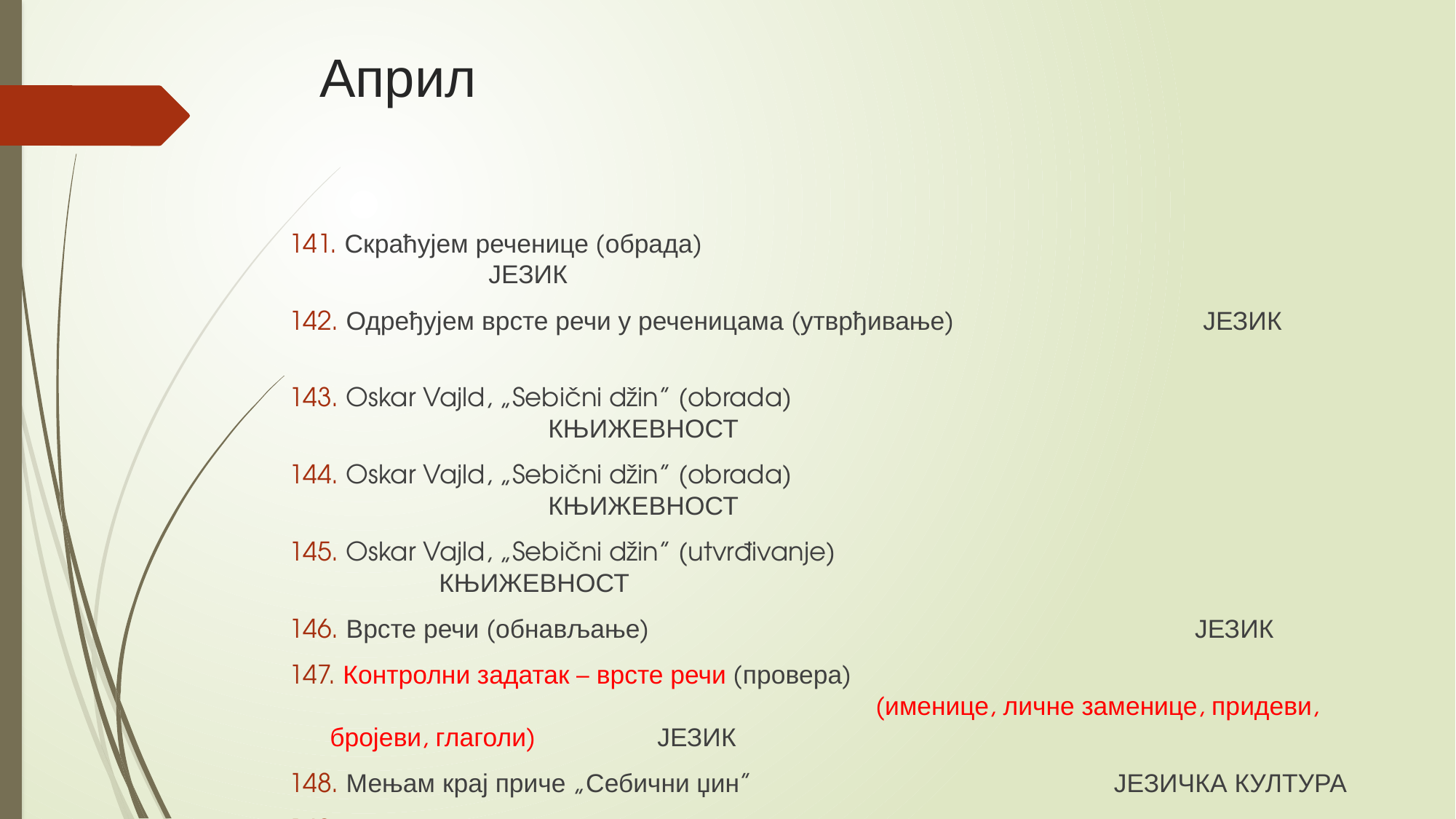

# Април

 Скраћујем реченице (обрада) 							       ЈЕЗИК
 Одређујем врсте речи у реченицама (утврђивање) 			ЈЕЗИК
 Oskar Vajld, „Sebični džin” (obrada) 							КЊИЖЕВНОСТ
 Oskar Vajld, „Sebični džin” (obrada) 							КЊИЖЕВНОСТ
 Oskar Vajld, „Sebični džin” (utvrđivanje) 						КЊИЖЕВНОСТ
 Врсте речи (обнављање) 			                                             ЈЕЗИК
 Контролни задатак – врсте речи (провера) 										(именице, личне заменице, придеви, бројеви, глаголи) 		ЈЕЗИК
 Мењам крај приче „Себични џин”                                                   ЈЕЗИЧКА КУЛТУРА
 Реченице (утврђивање) 								               ЈЕЗИК
 Час у природи: пролећни изазов        					               ЈЕЗИЧКА КУЛТУРА